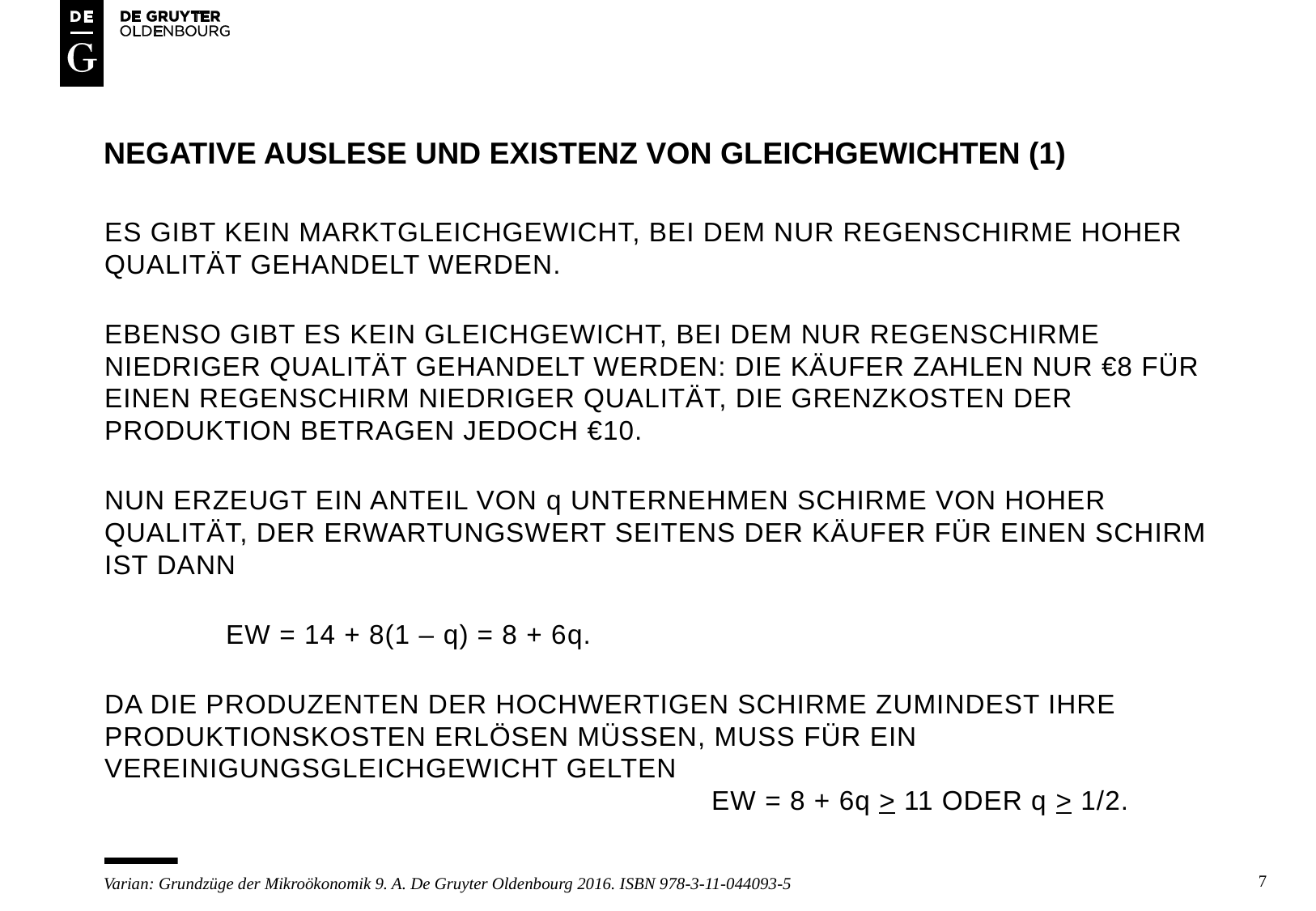

# NEGATIVE AUSLESE UND Existenz von gleichgewichten (1)
Es gibt kein Marktgleichgewicht, bei dem nur Regenschirme hoher qualität gehandelt werden.
Ebenso gibt es kein gleichgewicht, bei dem nur regenschirme niedriger qualität gehandelt werden: die käufer zahlen nur €8 für einen regenschirm niedriger qualität, die grenzkosten der produktion betragen jedoch €10.
Nun erzeugt ein Anteil von q unternehmen schirme von hoher qualität, der erwartungswert seitens der Käufer für einen Schirm ist dann
	ew = 14 + 8(1 – q) = 8 + 6q.
DA DIE PRODUZENTEN DER HOCHWERTIGEN SCHIRME ZUMINDEST IHRE PRODUKTIONSKOSTEN ERLÖSEN MÜSSEN, MUSS FÜR EIN VEREINIGUNGSGLEICHGEWICHT GELTEN
					EW = 8 + 6q > 11 ODER q > 1/2.
7
Varian: Grundzüge der Mikroökonomik 9. A. De Gruyter Oldenbourg 2016. ISBN 978-3-11-044093-5